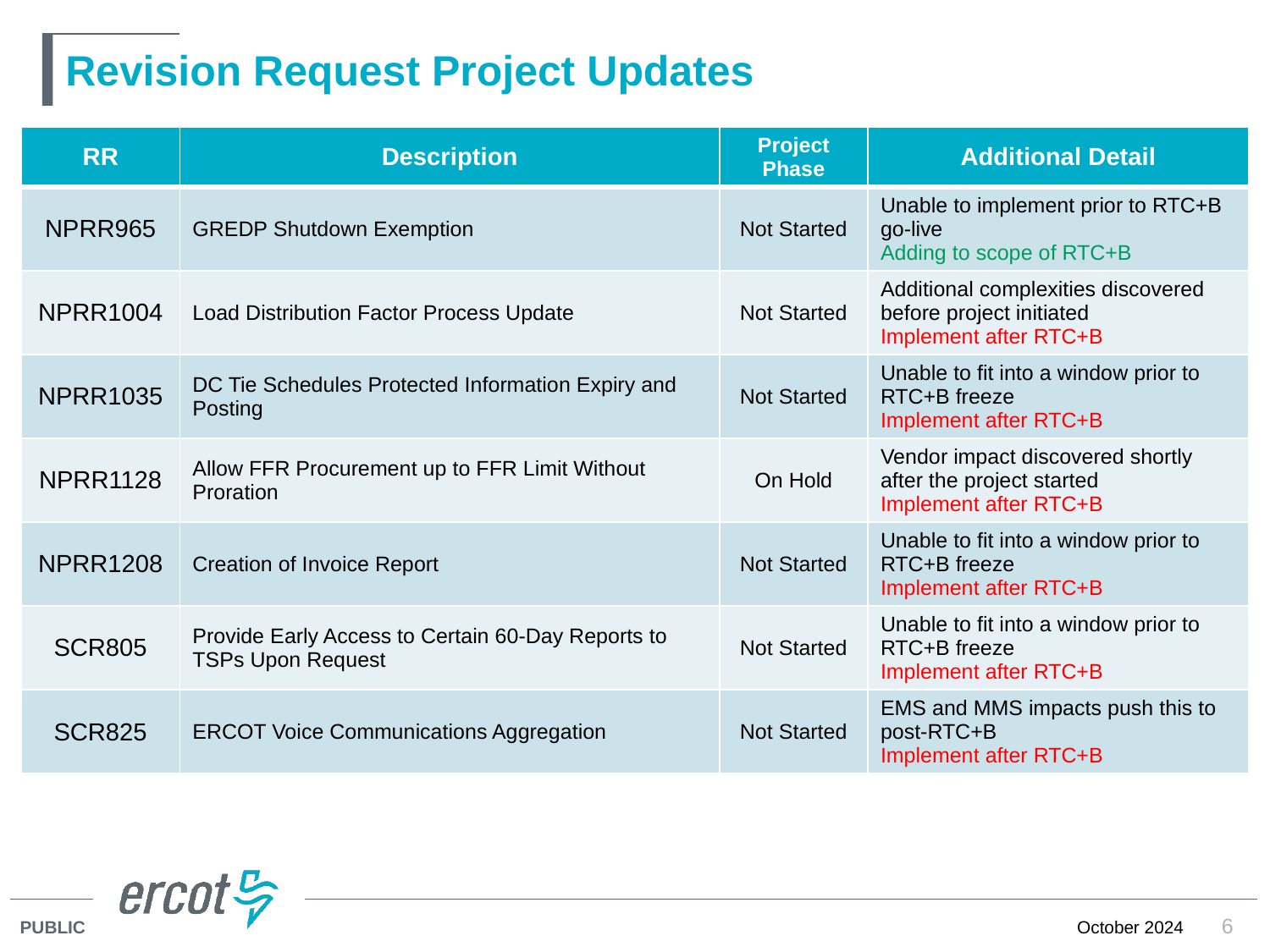

# Revision Request Project Updates
| RR | Description | Project Phase | Additional Detail |
| --- | --- | --- | --- |
| NPRR965 | GREDP Shutdown Exemption | Not Started | Unable to implement prior to RTC+B go-live Adding to scope of RTC+B |
| NPRR1004 | Load Distribution Factor Process Update | Not Started | Additional complexities discovered before project initiated Implement after RTC+B |
| NPRR1035 | DC Tie Schedules Protected Information Expiry and Posting | Not Started | Unable to fit into a window prior to RTC+B freeze Implement after RTC+B |
| NPRR1128 | Allow FFR Procurement up to FFR Limit Without Proration | On Hold | Vendor impact discovered shortly after the project started Implement after RTC+B |
| NPRR1208 | Creation of Invoice Report | Not Started | Unable to fit into a window prior to RTC+B freeze Implement after RTC+B |
| SCR805 | Provide Early Access to Certain 60-Day Reports to TSPs Upon Request | Not Started | Unable to fit into a window prior to RTC+B freeze Implement after RTC+B |
| SCR825 | ERCOT Voice Communications Aggregation | Not Started | EMS and MMS impacts push this to post-RTC+B Implement after RTC+B |
6